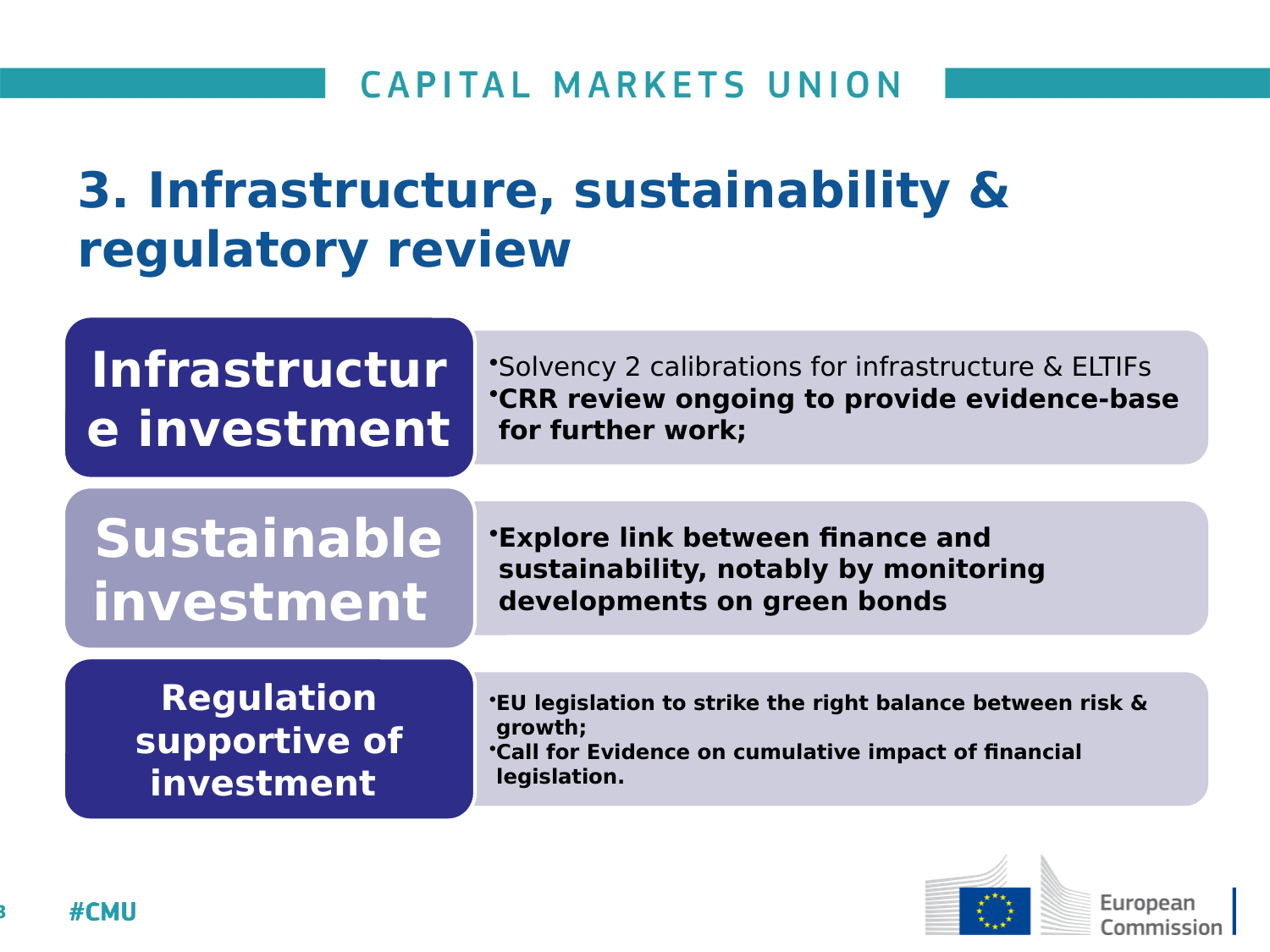

3. Infrastructure, sustainability & regulatory review
Infrastructure investment
Solvency 2 calibrations for infrastructure & ELTIFs
Sustainable investment
Explore link between finance and sustainability, notably by monitoring developments on green bonds
CRR review ongoing to provide evidence-base for further work;
Regulation supportive of investment
Call for Evidence on cumulative impact of financial legislation.
EU legislation to strike the right balance between risk & growth;